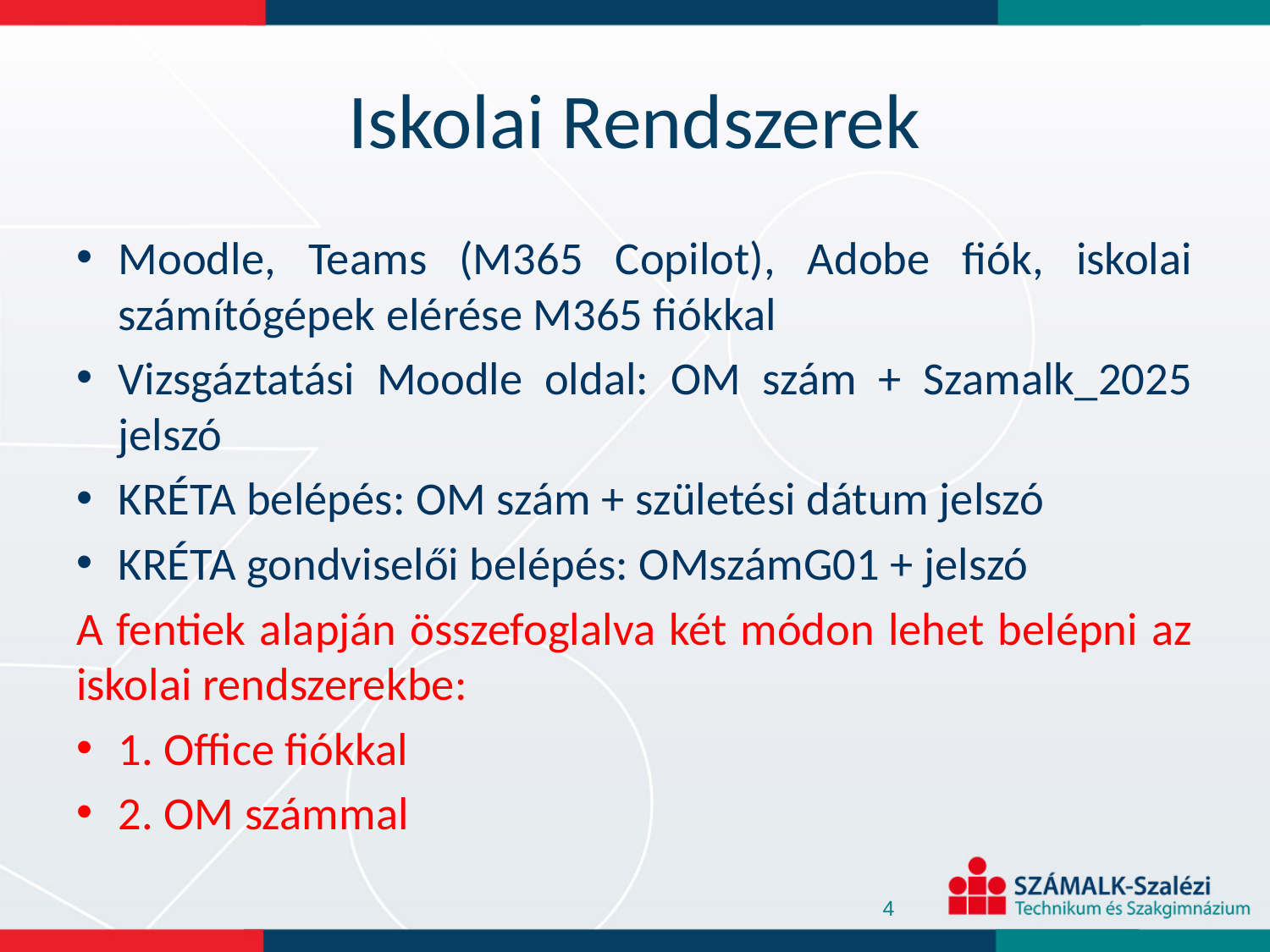

# Iskolai Rendszerek
Moodle, Teams (M365 Copilot), Adobe fiók, iskolai számítógépek elérése M365 fiókkal
Vizsgáztatási Moodle oldal: OM szám + Szamalk_2025 jelszó
KRÉTA belépés: OM szám + születési dátum jelszó
KRÉTA gondviselői belépés: OMszámG01 + jelszó
A fentiek alapján összefoglalva két módon lehet belépni az iskolai rendszerekbe:
1. Office fiókkal
2. OM számmal
4